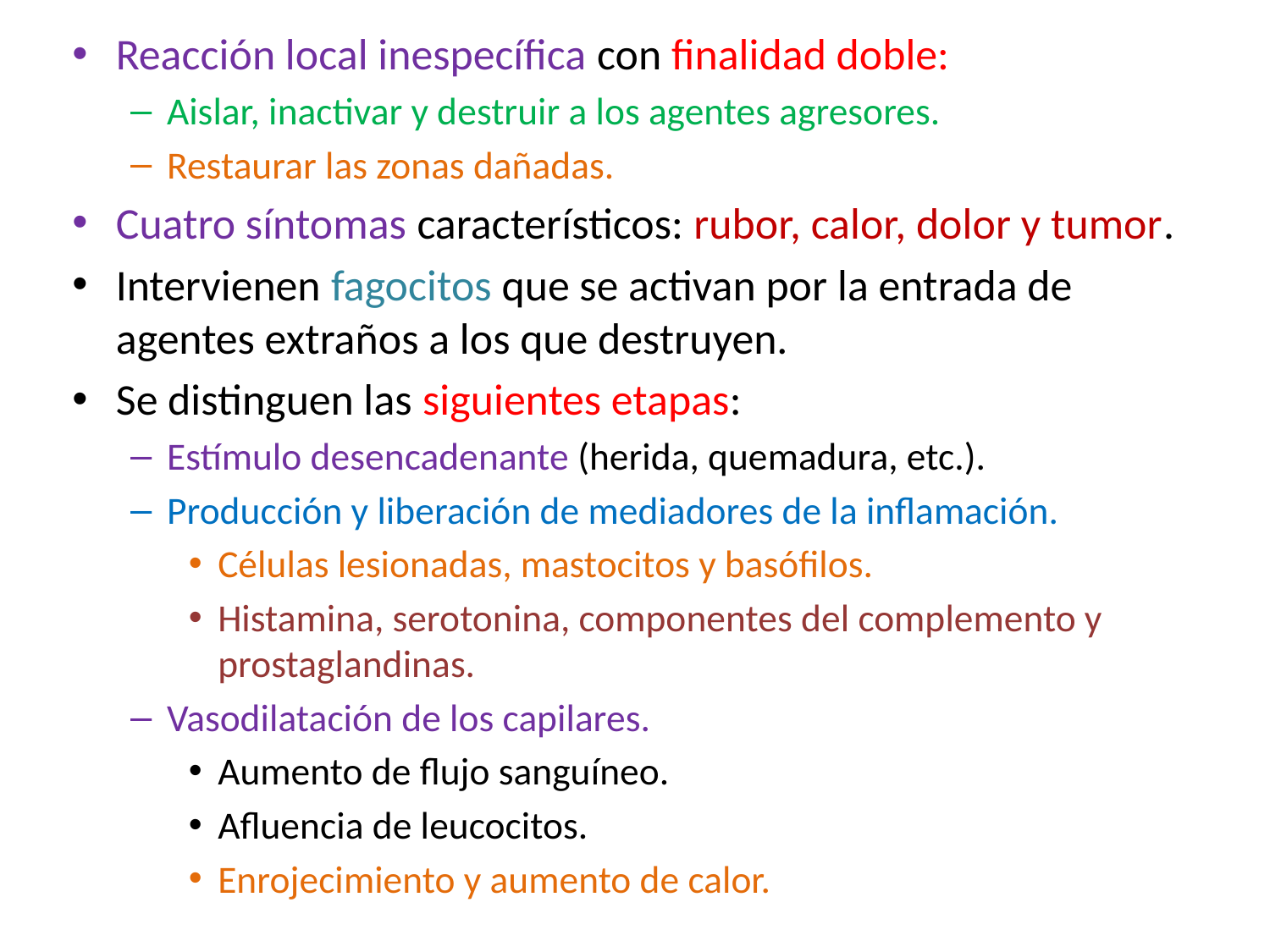

#
Reacción local inespecífica con finalidad doble:
Aislar, inactivar y destruir a los agentes agresores.
Restaurar las zonas dañadas.
Cuatro síntomas característicos: rubor, calor, dolor y tumor.
Intervienen fagocitos que se activan por la entrada de agentes extraños a los que destruyen.
Se distinguen las siguientes etapas:
Estímulo desencadenante (herida, quemadura, etc.).
Producción y liberación de mediadores de la inflamación.
Células lesionadas, mastocitos y basófilos.
Histamina, serotonina, componentes del complemento y prostaglandinas.
Vasodilatación de los capilares.
Aumento de flujo sanguíneo.
Afluencia de leucocitos.
Enrojecimiento y aumento de calor.